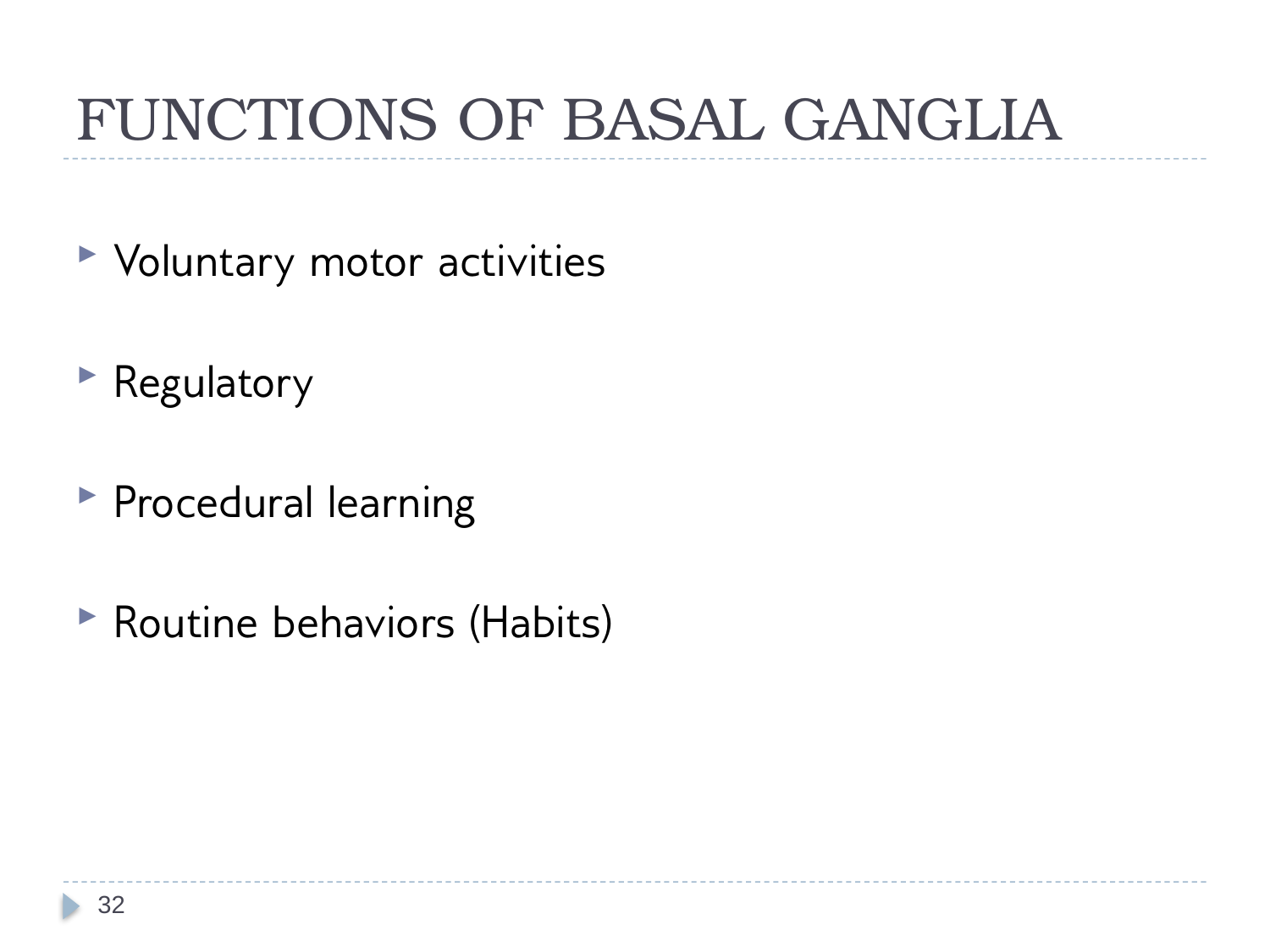

# FUNCTIONS OF BASAL GANGLIA
Voluntary motor activities
Regulatory
Procedural learning
Routine behaviors (Habits)
32